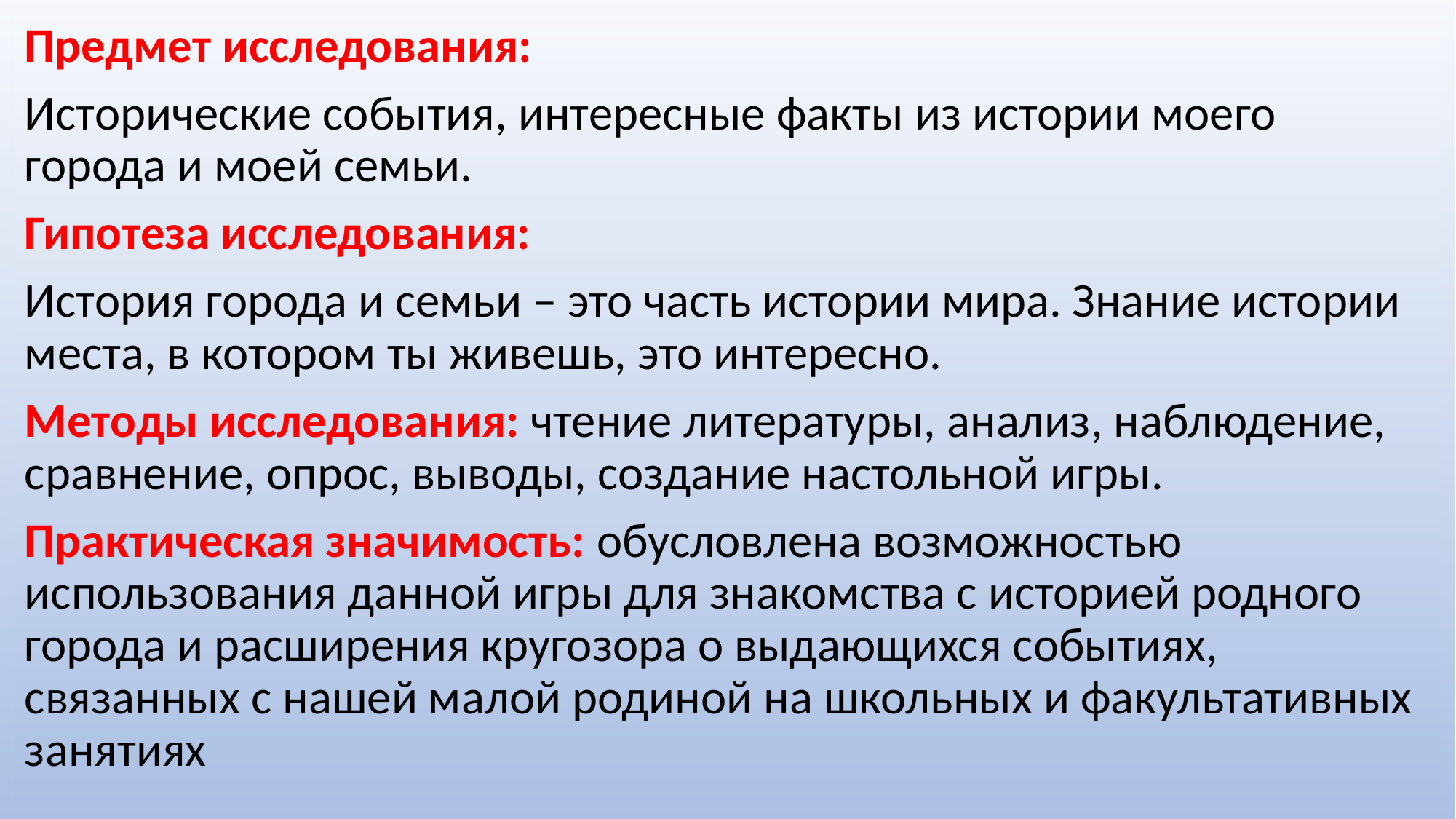

Предмет исследования:
Исторические события, интересные факты из истории моего города и моей семьи.
Гипотеза исследования:
История города и семьи – это часть истории мира. Знание истории места, в котором ты живешь, это интересно.
Методы исследования: чтение литературы, анализ, наблюдение, сравнение, опрос, выводы, создание настольной игры.
Практическая значимость: обусловлена возможностью использования данной игры для знакомства с историей родного города и расширения кругозора о выдающихся событиях, связанных с нашей малой родиной на школьных и факультативных занятиях